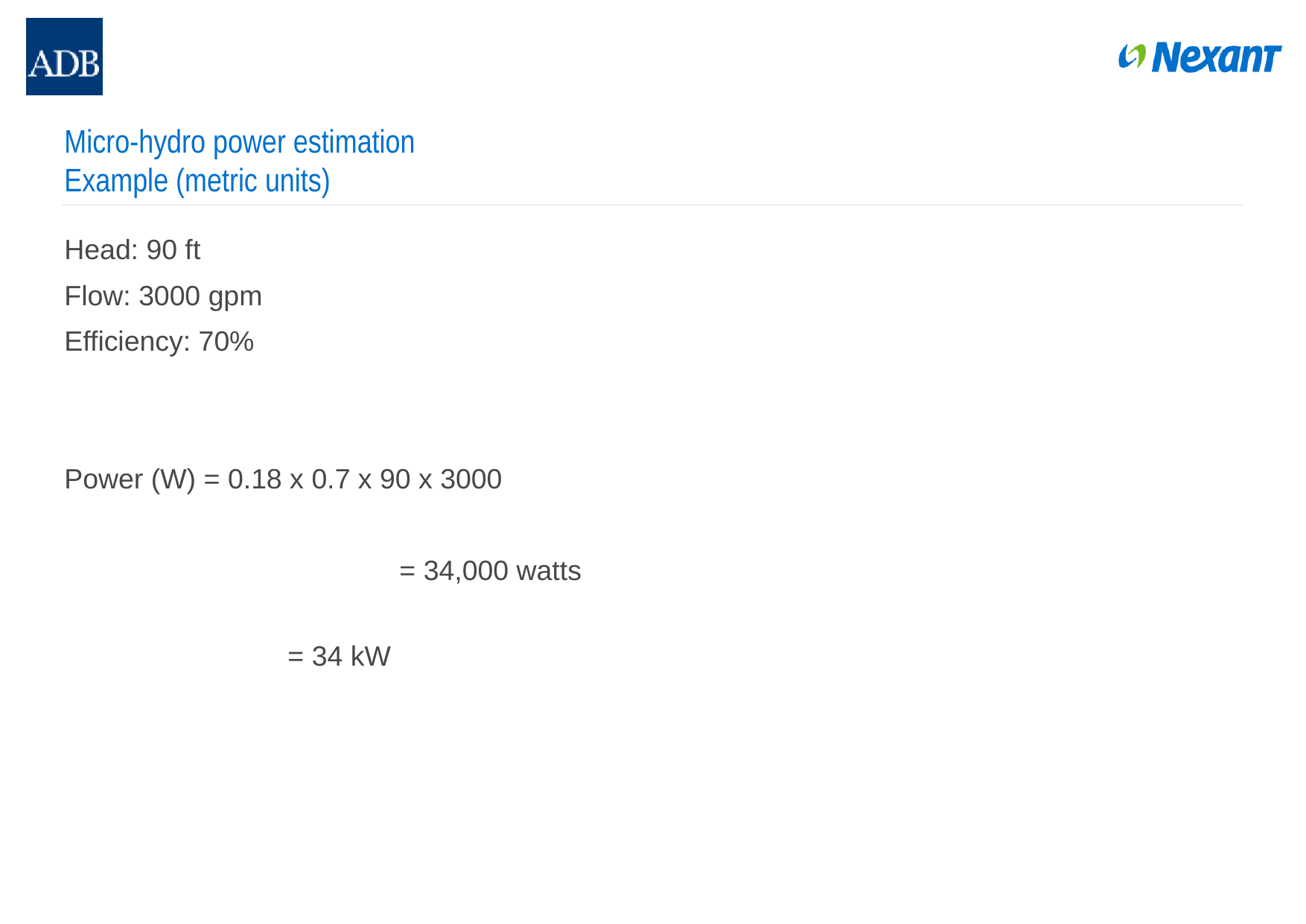

# Micro-hydro power estimation Example (metric units)
Head: 90 ft
Flow: 3000 gpm
Efficiency: 70%

Power (W) = 0.18 x 0.7 x 90 x 3000

			= 34,000 watts
	         	= 34 kW